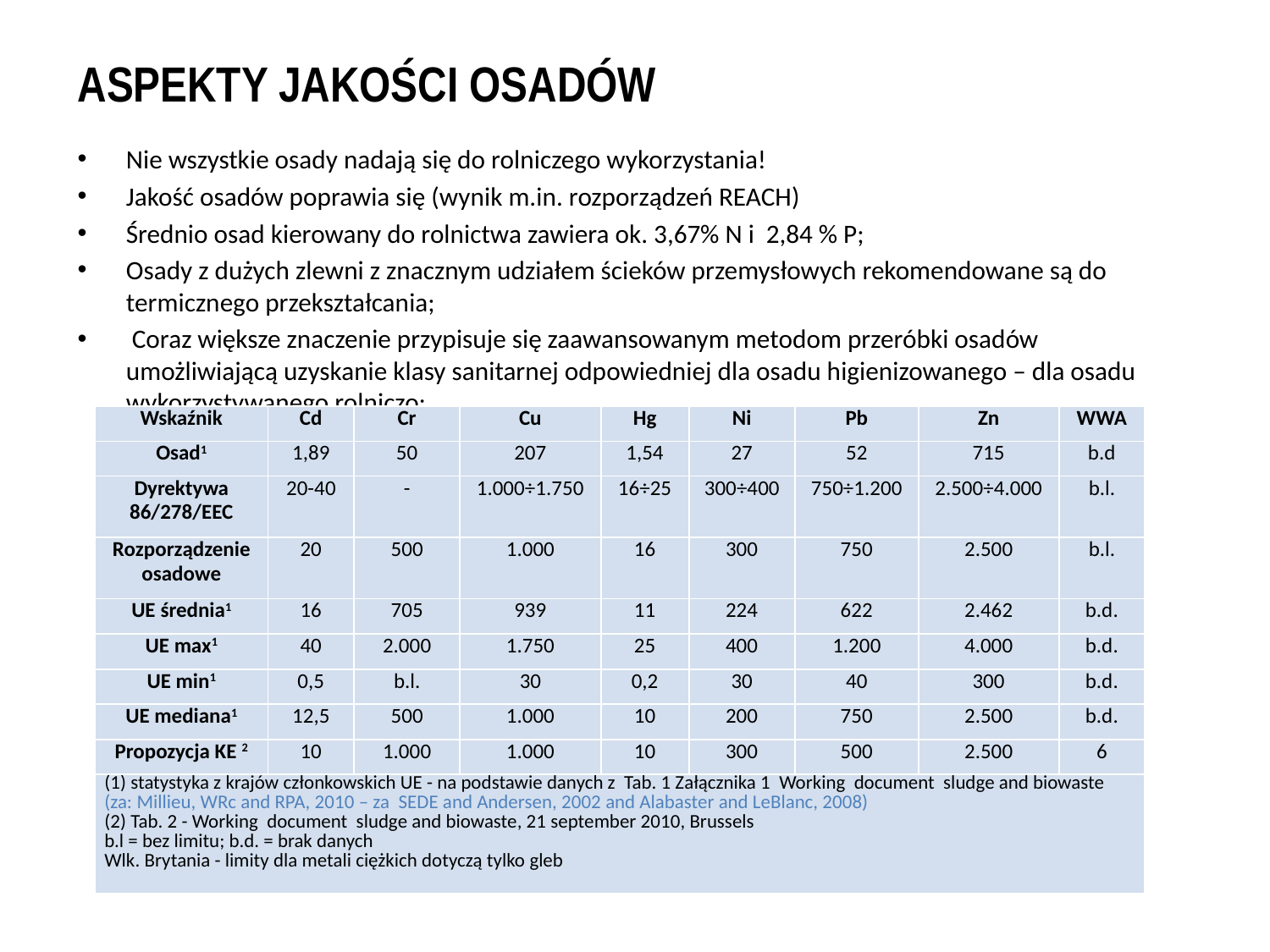

# ASPEKTY JAKOŚCI OSADÓW
Nie wszystkie osady nadają się do rolniczego wykorzystania!
Jakość osadów poprawia się (wynik m.in. rozporządzeń REACH)
Średnio osad kierowany do rolnictwa zawiera ok. 3,67% N i  2,84 % P;
Osady z dużych zlewni z znacznym udziałem ścieków przemysłowych rekomendowane są do termicznego przekształcania;
 Coraz większe znaczenie przypisuje się zaawansowanym metodom przeróbki osadów umożliwiającą uzyskanie klasy sanitarnej odpowiedniej dla osadu higienizowanego – dla osadu wykorzystywanego rolniczo;
| Wskaźnik | Cd | Cr | Cu | Hg | Ni | Pb | Zn | WWA |
| --- | --- | --- | --- | --- | --- | --- | --- | --- |
| Osad1 | 1,89 | 50 | 207 | 1,54 | 27 | 52 | 715 | b.d |
| Dyrektywa 86/278/EEC | 20-40 | - | 1.000÷1.750 | 16÷25 | 300÷400 | 750÷1.200 | 2.500÷4.000 | b.l. |
| Rozporządzenie osadowe | 20 | 500 | 1.000 | 16 | 300 | 750 | 2.500 | b.l. |
| UE średnia1 | 16 | 705 | 939 | 11 | 224 | 622 | 2.462 | b.d. |
| UE max1 | 40 | 2.000 | 1.750 | 25 | 400 | 1.200 | 4.000 | b.d. |
| UE min1 | 0,5 | b.l. | 30 | 0,2 | 30 | 40 | 300 | b.d. |
| UE mediana1 | 12,5 | 500 | 1.000 | 10 | 200 | 750 | 2.500 | b.d. |
| Propozycja KE 2 | 10 | 1.000 | 1.000 | 10 | 300 | 500 | 2.500 | 6 |
| (1) statystyka z krajów członkowskich UE - na podstawie danych z Tab. 1 Załącznika 1 Working document sludge and biowaste (za: Millieu, WRc and RPA, 2010 – za SEDE and Andersen, 2002 and Alabaster and LeBlanc, 2008) (2) Tab. 2 - Working document sludge and biowaste, 21 september 2010, Brussels b.l = bez limitu; b.d. = brak danych Wlk. Brytania - limity dla metali ciężkich dotyczą tylko gleb |  |  |  |  |  |  |  |  |